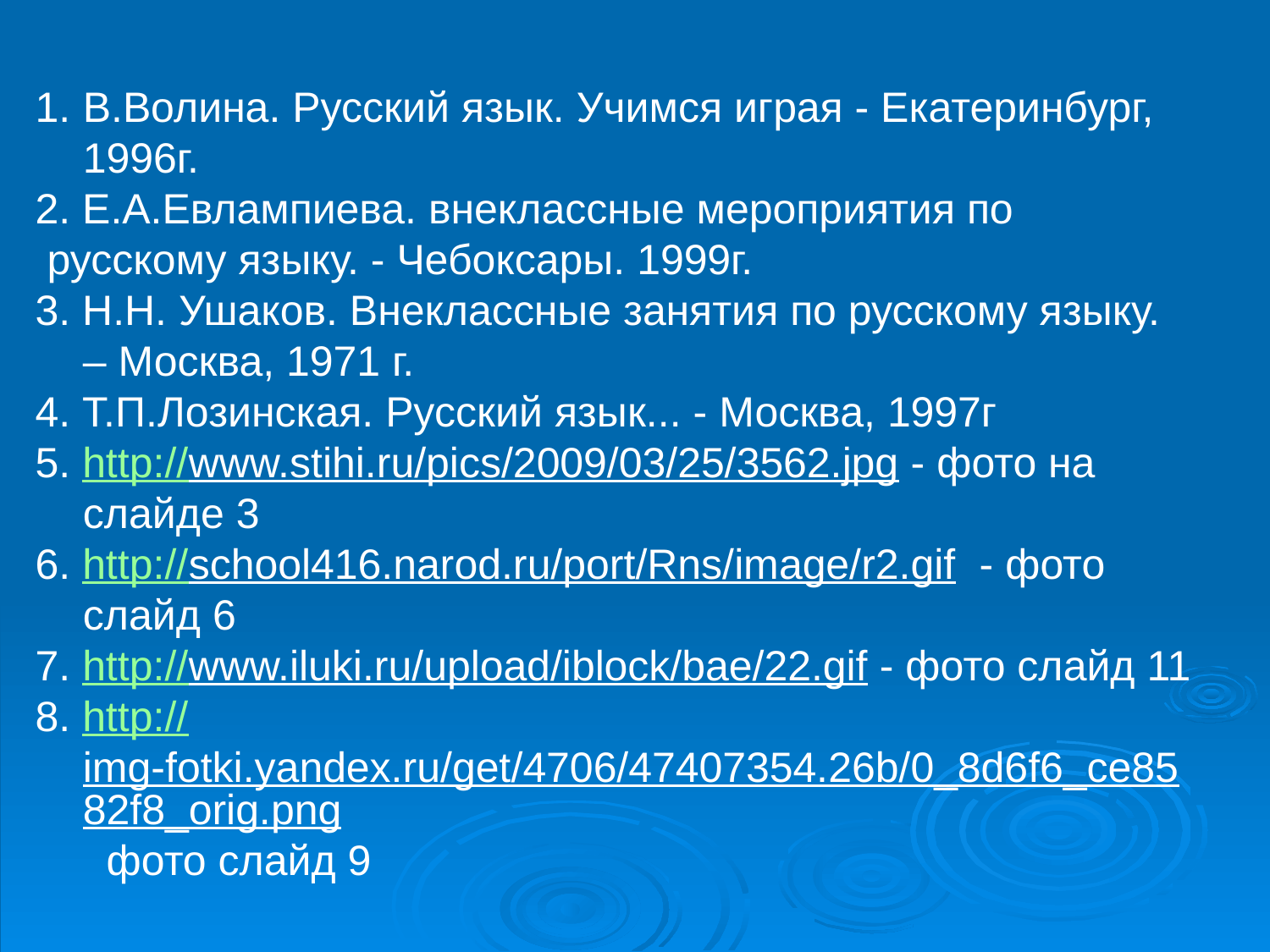

В.Волина. Русский язык. Учимся играя - Екатеринбург, 1996г.
2. Е.А.Евлампиева. внеклассные мероприятия по
 русскому языку. - Чебоксары. 1999г.
3. Н.Н. Ушаков. Внеклассные занятия по русскому языку. – Москва, 1971 г.
4. Т.П.Лозинская. Русский язык... - Москва, 1997г
5. http://www.stihi.ru/pics/2009/03/25/3562.jpg - фото на слайде 3
6. http://school416.narod.ru/port/Rns/image/r2.gif  - фото слайд 6
7. http://www.iluki.ru/upload/iblock/bae/22.gif - фото слайд 11
8. http://img-fotki.yandex.ru/get/4706/47407354.26b/0_8d6f6_ce8582f8_orig.png  фото слайд 9